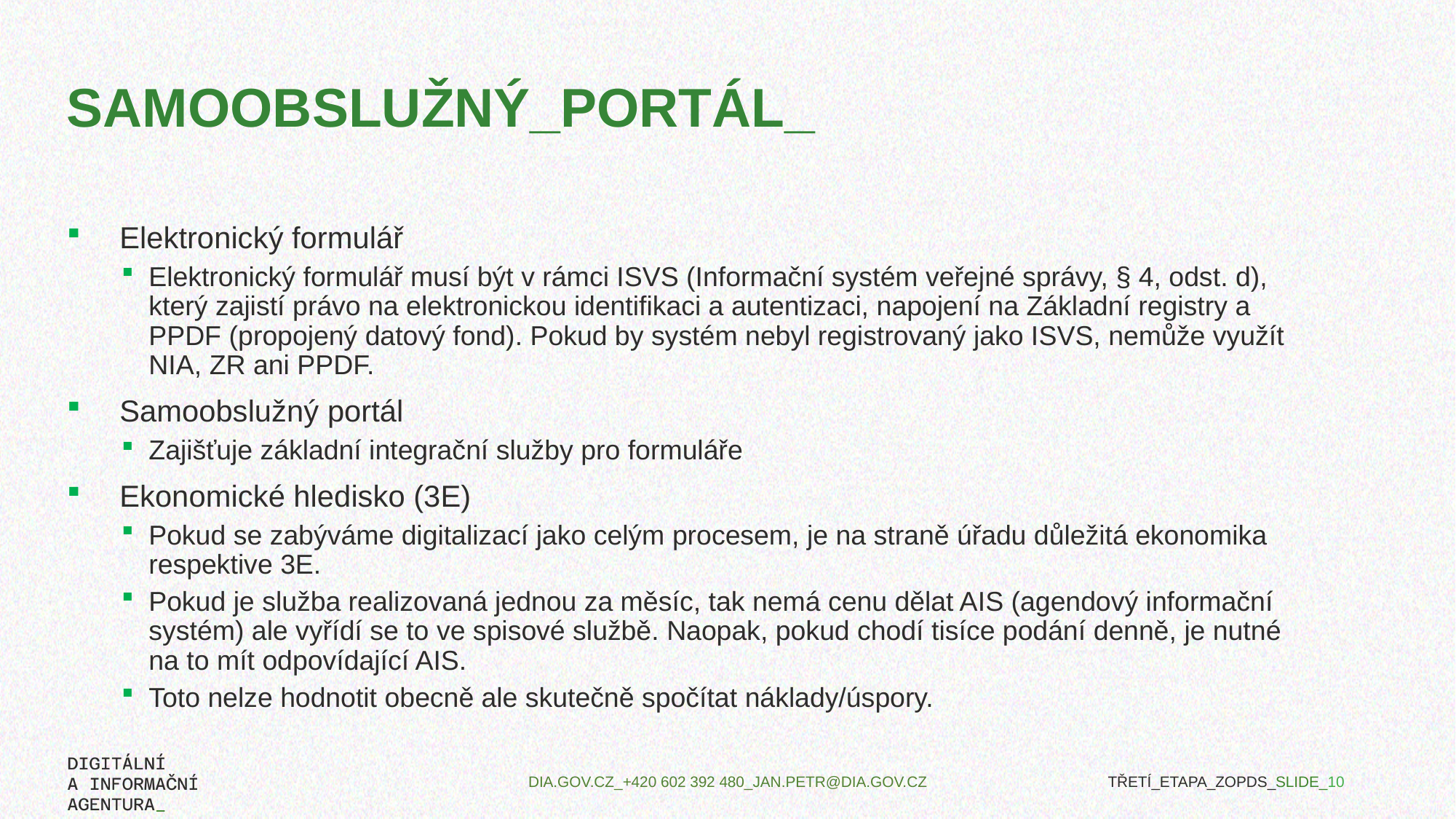

# Samoobslužný_portál_
Elektronický formulář
Elektronický formulář musí být v rámci ISVS (Informační systém veřejné správy, § 4, odst. d), který zajistí právo na elektronickou identifikaci a autentizaci, napojení na Základní registry a PPDF (propojený datový fond). Pokud by systém nebyl registrovaný jako ISVS, nemůže využít NIA, ZR ani PPDF.
Samoobslužný portál
Zajišťuje základní integrační služby pro formuláře
Ekonomické hledisko (3E)
Pokud se zabýváme digitalizací jako celým procesem, je na straně úřadu důležitá ekonomika respektive 3E.
Pokud je služba realizovaná jednou za měsíc, tak nemá cenu dělat AIS (agendový informační systém) ale vyřídí se to ve spisové službě. Naopak, pokud chodí tisíce podání denně, je nutné na to mít odpovídající AIS.
Toto nelze hodnotit obecně ale skutečně spočítat náklady/úspory.
TŘETÍ_ETAPA_ZOPDS_SLIDE_10
DIA.GOV.CZ_+420 602 392 480_JAN.PETR@DIA.GOV.CZ